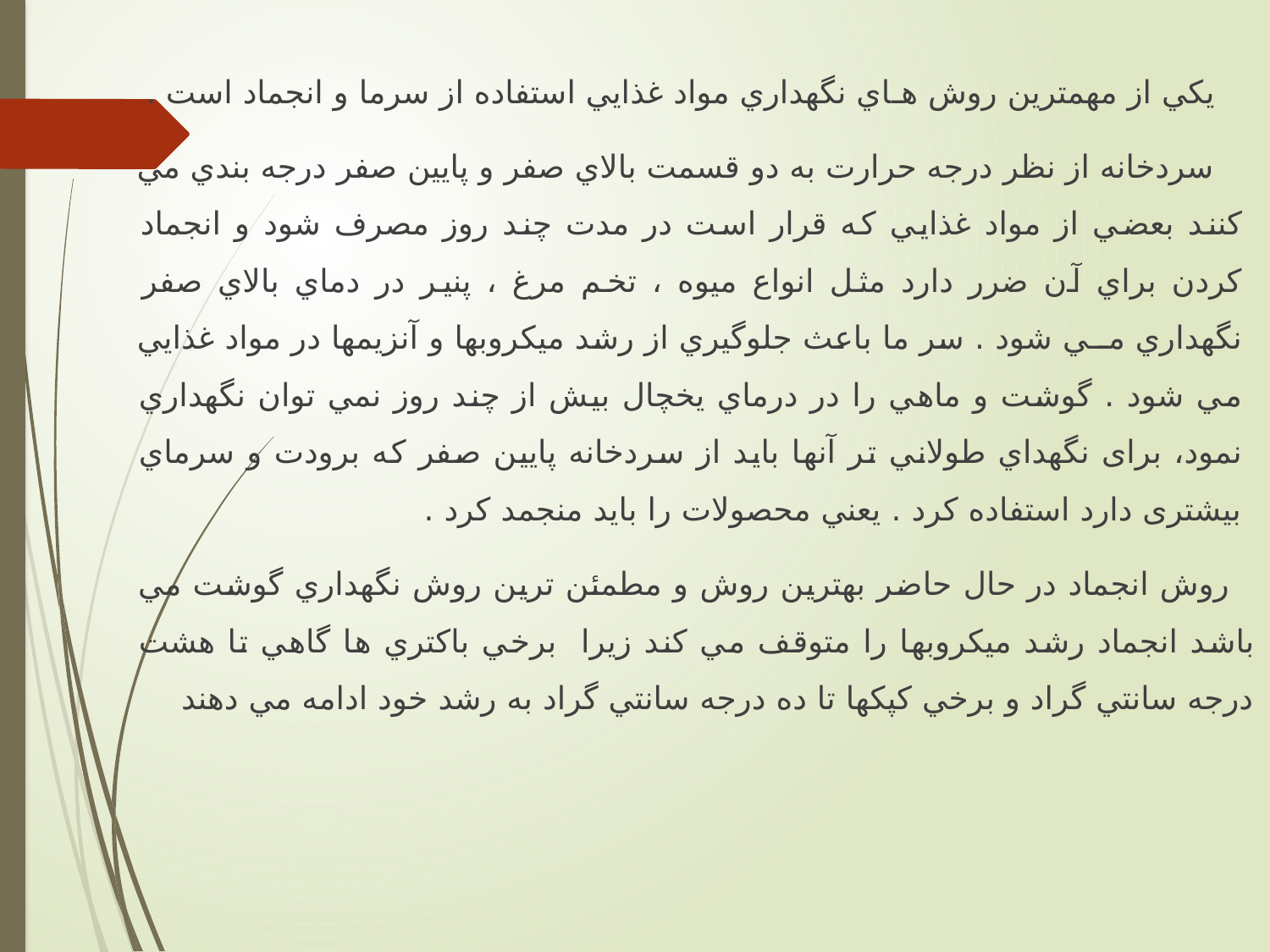

يكي از مهمترين روش هـاي نگهداري مواد غذايي استفاده از سرما و انجماد است .
سردخانه از نظر درجه حرارت به دو قسمت بالاي صفر و پايين صفر درجه بندي مي كنند بعضي از مواد غذايي كه قرار است در مدت چند روز مصرف شود و انجماد كردن براي آن ضرر دارد مثل انواع ميوه ، تخم مرغ ، پنير در دماي بالاي صفر نگهداري مــي شود . سر ما باعث جلوگيري از رشد ميكروبها و آنزيمها در مواد غذايي مي شود . گوشت و ماهي را در درماي يخچال بيش از چند روز نمي توان نگهداري نمود، برای نگهداي طولاني تر آنها بايد از سردخانه پايين صفر که برودت و سرماي بيشتری دارد استفاده كرد . يعني محصولات را بايد منجمد كرد .
روش انجماد در حال حاضر بهترين روش و مطمئن ترين روش نگهداري گوشت مي باشد انجماد رشد ميكروبها را متوقف مي كند زیرا  برخي باكتري ها گاهي تا هشت درجه سانتي گراد و برخي كپكها تا ده درجه سانتي گراد به رشد خود ادامه مي دهند